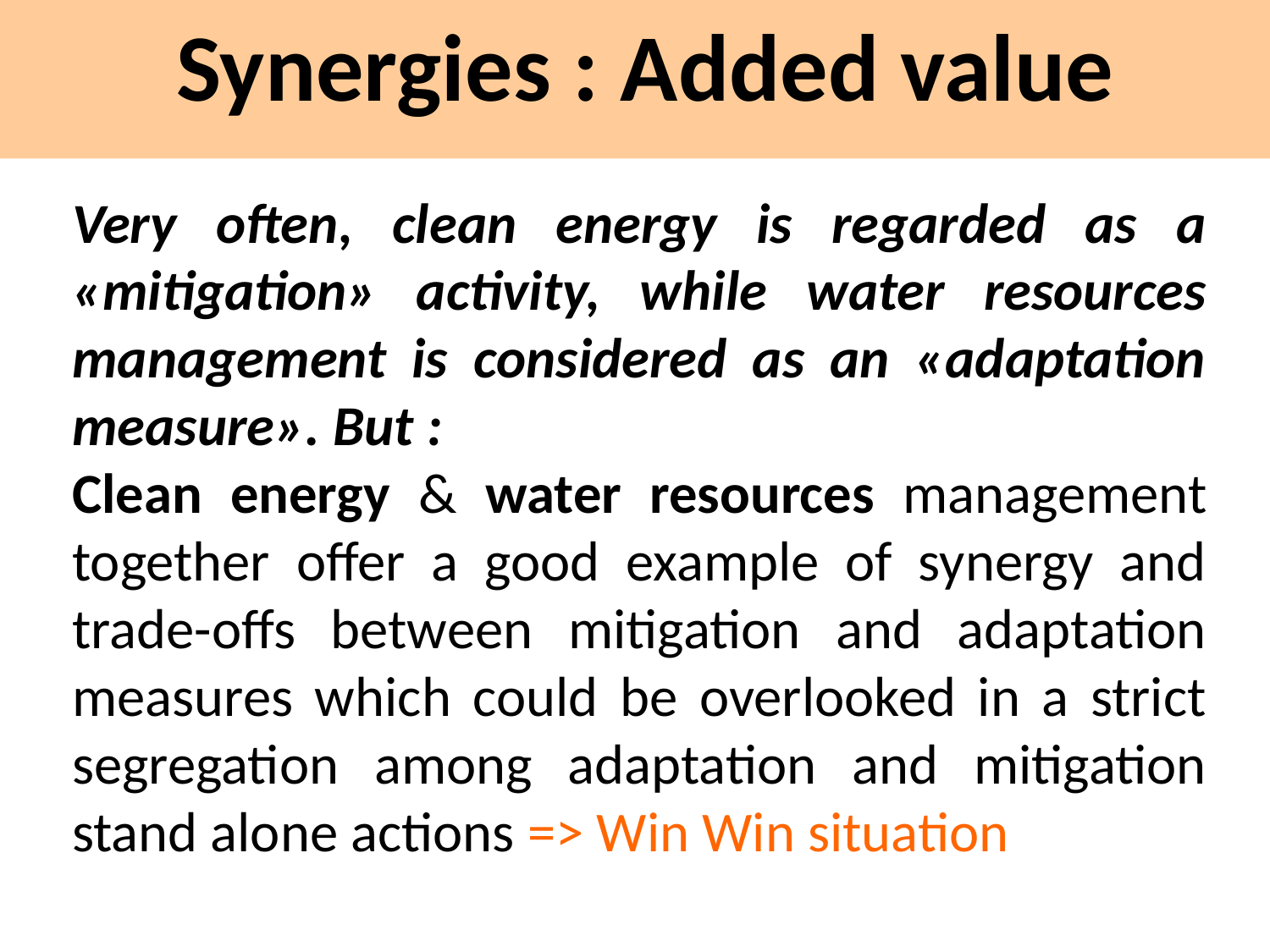

Synergies : Added value
Very often, clean energy is regarded as a «mitigation» activity, while water resources management is considered as an «adaptation measure». But :
Clean energy & water resources management together offer a good example of synergy and trade-offs between mitigation and adaptation measures which could be overlooked in a strict segregation among adaptation and mitigation stand alone actions => Win Win situation